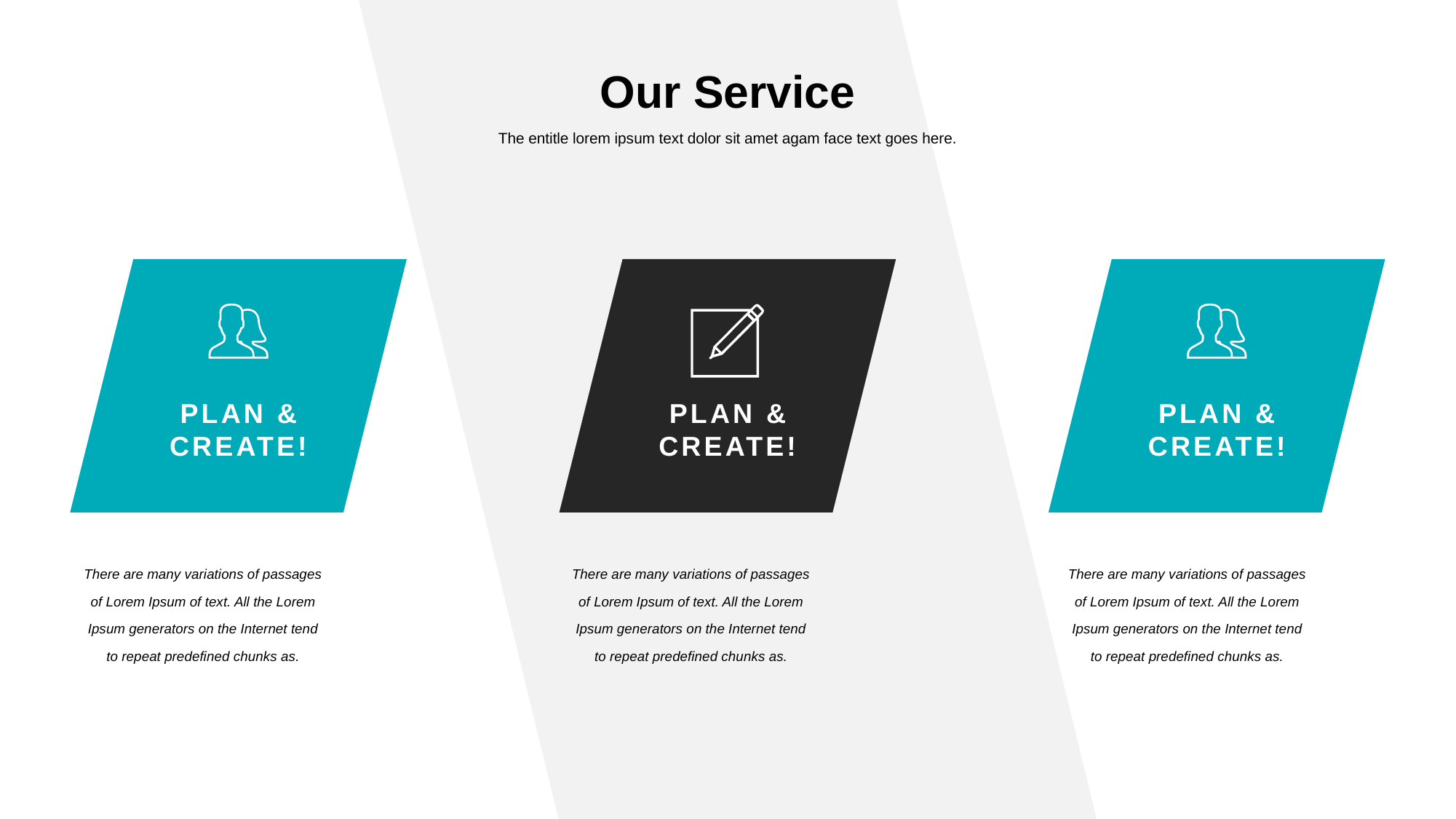

# Our Service
The entitle lorem ipsum text dolor sit amet agam face text goes here.

PLAN &
CREATE!

PLAN &
CREATE!
PLAN &
CREATE!
There are many variations of passages of Lorem Ipsum of text. All the Lorem Ipsum generators on the Internet tend to repeat predefined chunks as.
There are many variations of passages of Lorem Ipsum of text. All the Lorem Ipsum generators on the Internet tend to repeat predefined chunks as.
There are many variations of passages of Lorem Ipsum of text. All the Lorem Ipsum generators on the Internet tend to repeat predefined chunks as.